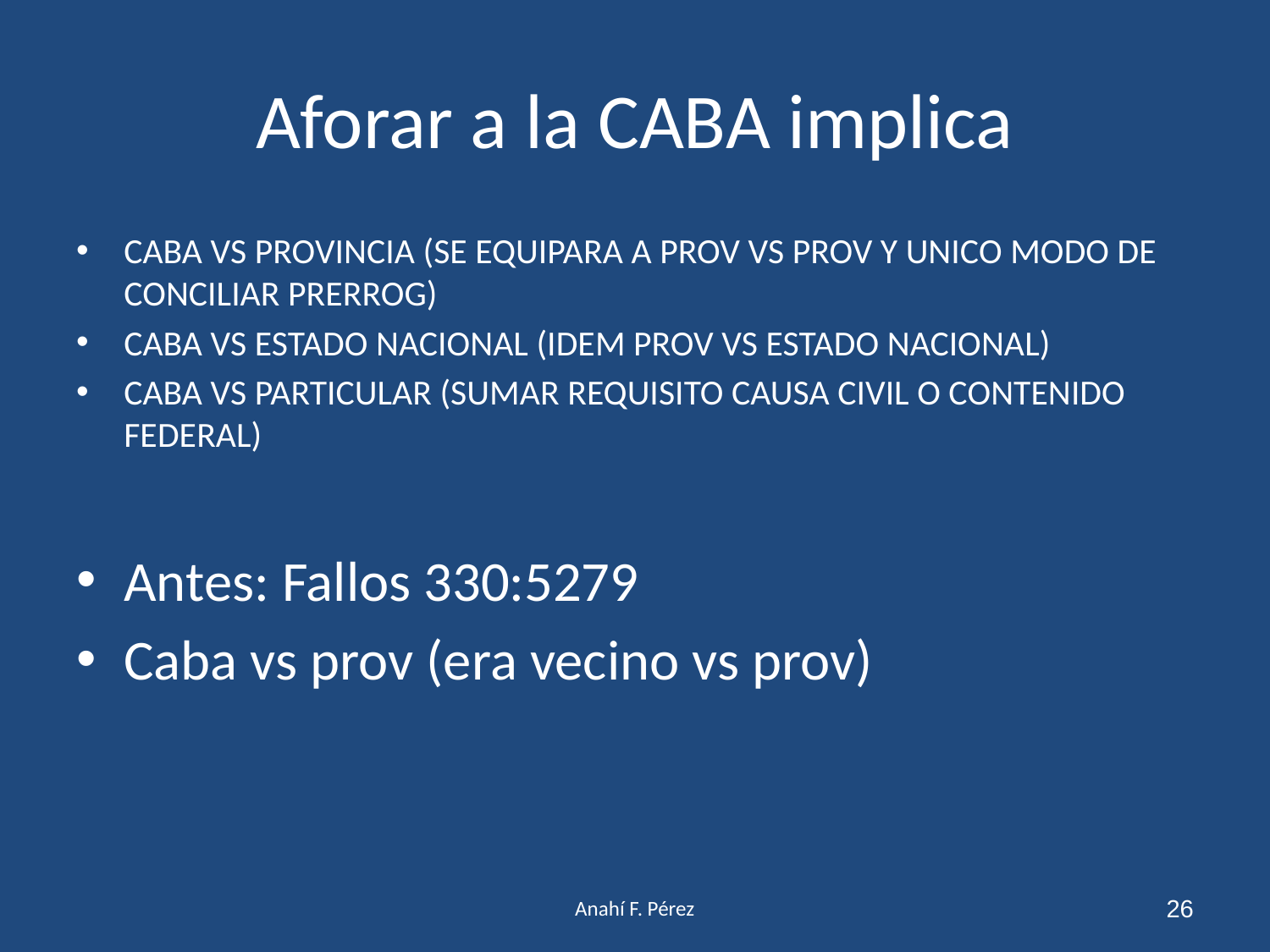

# Aforar a la CABA implica
CABA VS PROVINCIA (SE EQUIPARA A PROV VS PROV Y UNICO MODO DE CONCILIAR PRERROG)
CABA VS ESTADO NACIONAL (IDEM PROV VS ESTADO NACIONAL)
CABA VS PARTICULAR (SUMAR REQUISITO CAUSA CIVIL O CONTENIDO FEDERAL)

Antes: Fallos 330:5279
Caba vs prov (era vecino vs prov)
Anahí F. Pérez
26